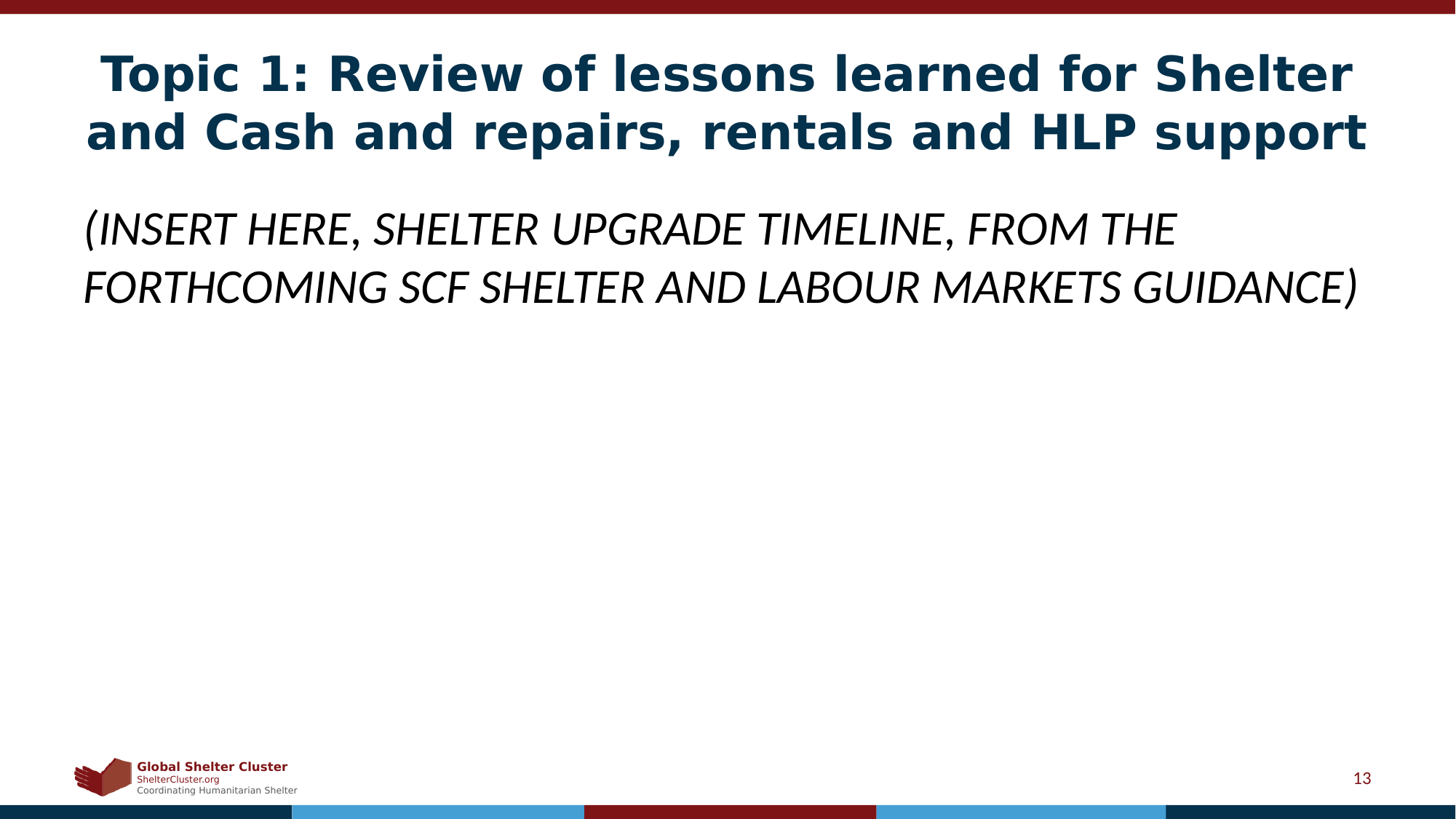

# Topic 1: Review of lessons learned for Shelter and Cash and repairs, rentals and HLP support
(INSERT HERE, SHELTER UPGRADE TIMELINE, FROM THE FORTHCOMING SCF SHELTER AND LABOUR MARKETS GUIDANCE)
13